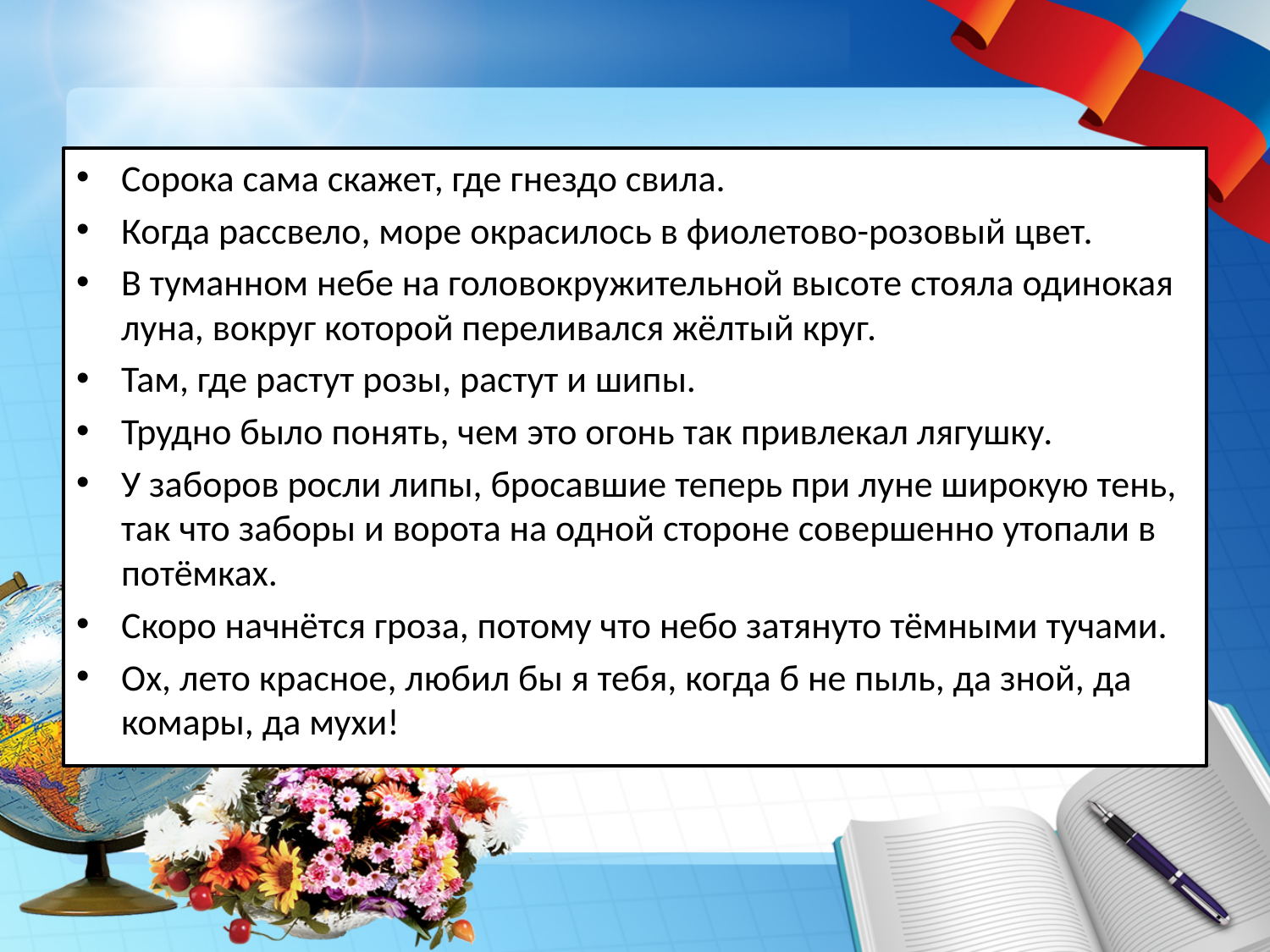

#
Сорока сама скажет, где гнездо свила.
Когда рассвело, море окрасилось в фиолетово-розовый цвет.
В туманном небе на головокружительной высоте стояла одинокая луна, вокруг которой переливался жёлтый круг.
Там, где растут розы, растут и шипы.
Трудно было понять, чем это огонь так привлекал лягушку.
У заборов росли липы, бросавшие теперь при луне широкую тень, так что заборы и ворота на одной стороне совершенно утопали в потёмках.
Скоро начнётся гроза, потому что небо затянуто тёмными тучами.
Ох, лето красное, любил бы я тебя, когда б не пыль, да зной, да комары, да мухи!